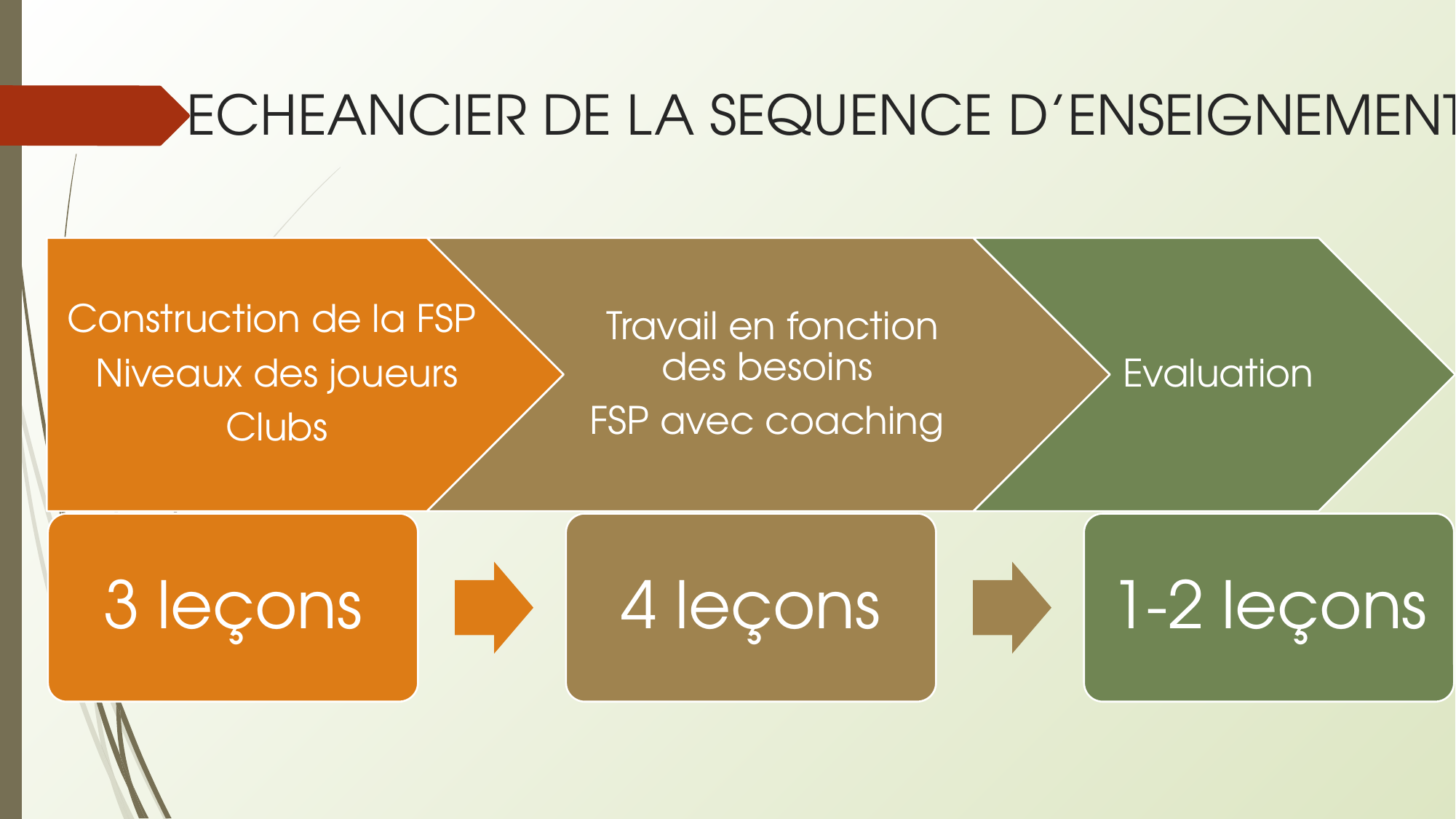

# ECHEANCIER DE LA SEQUENCE D’ENSEIGNEMENT

Construction de la FSP
Niveaux des joueurs
Clubs

Travail en fonction des besoins
FSP avec coaching

Evaluation

3 leçons
4 leçons
1-2 leçons